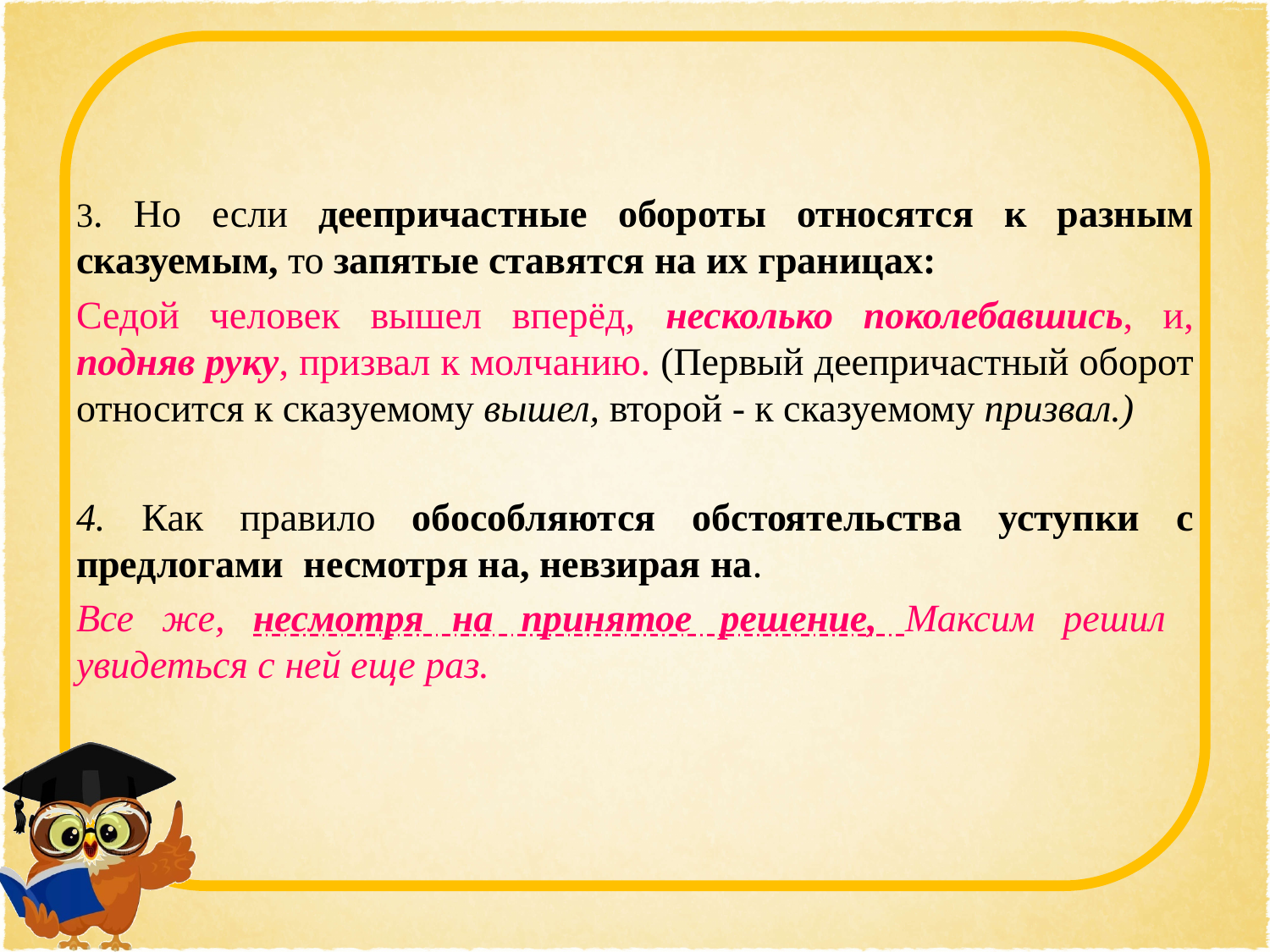

3. Но если деепричастные обороты относятся к разным сказуемым, то запятые ставятся на их границах:
Седой человек вышел вперёд, несколько поколебавшись, и, подняв руку, призвал к молчанию. (Первый деепричастный оборот относится к сказуемому вышел, второй - к сказуемому призвал.)

4. Как правило обособляются обстоятельства уступки с предлогами  несмотря на, невзирая на.
Все же, несмотря на принятое решение, Максим решил  увидеться с ней еще раз.